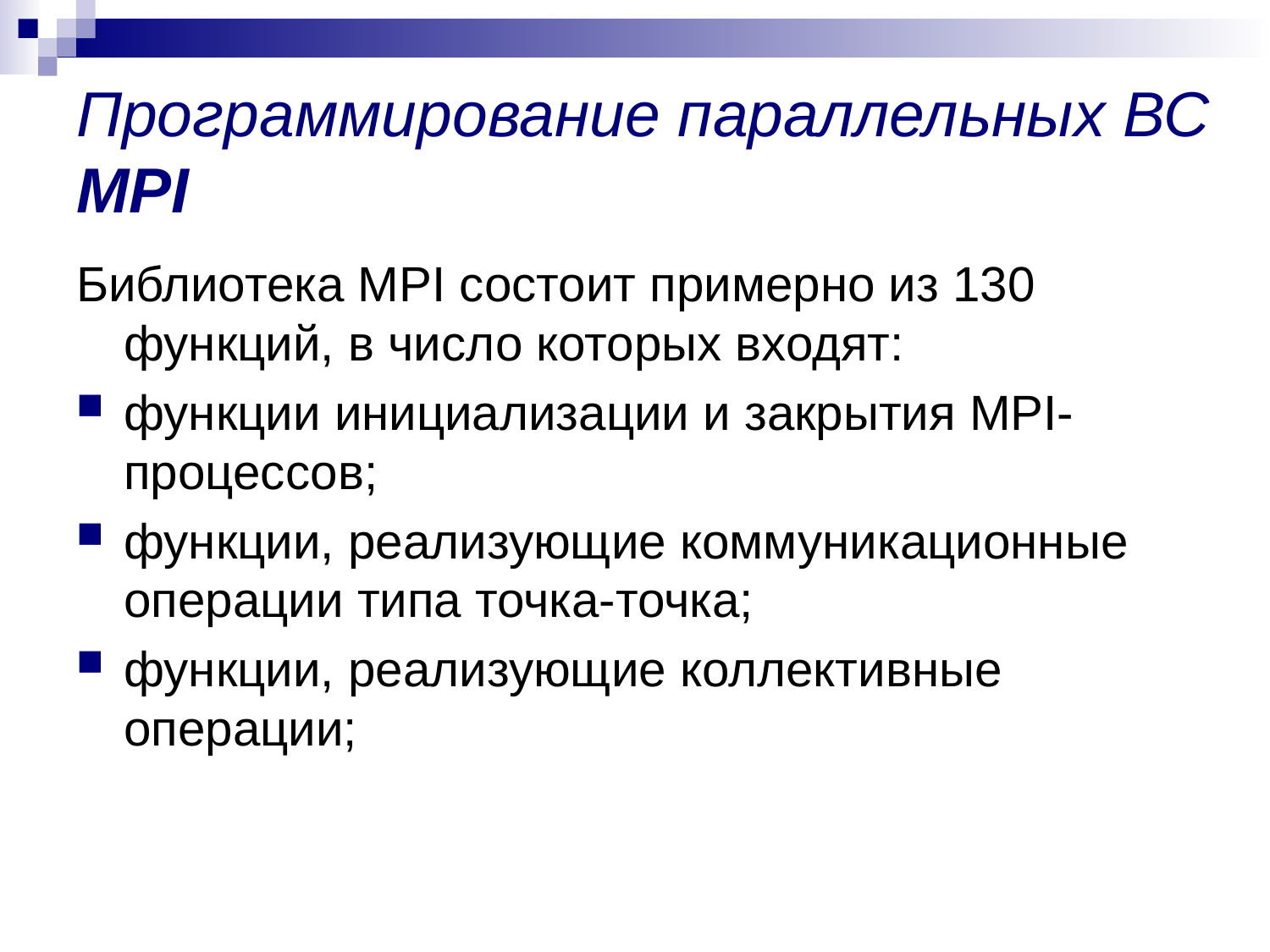

# Программирование параллельных ВС MPI
Библиотека MPI состоит примерно из 130 функций, в число которых входят:
функции инициализации и закрытия MPI-процессов;
функции, реализующие коммуникационные операции типа точка-точка;
функции, реализующие коллективные операции;